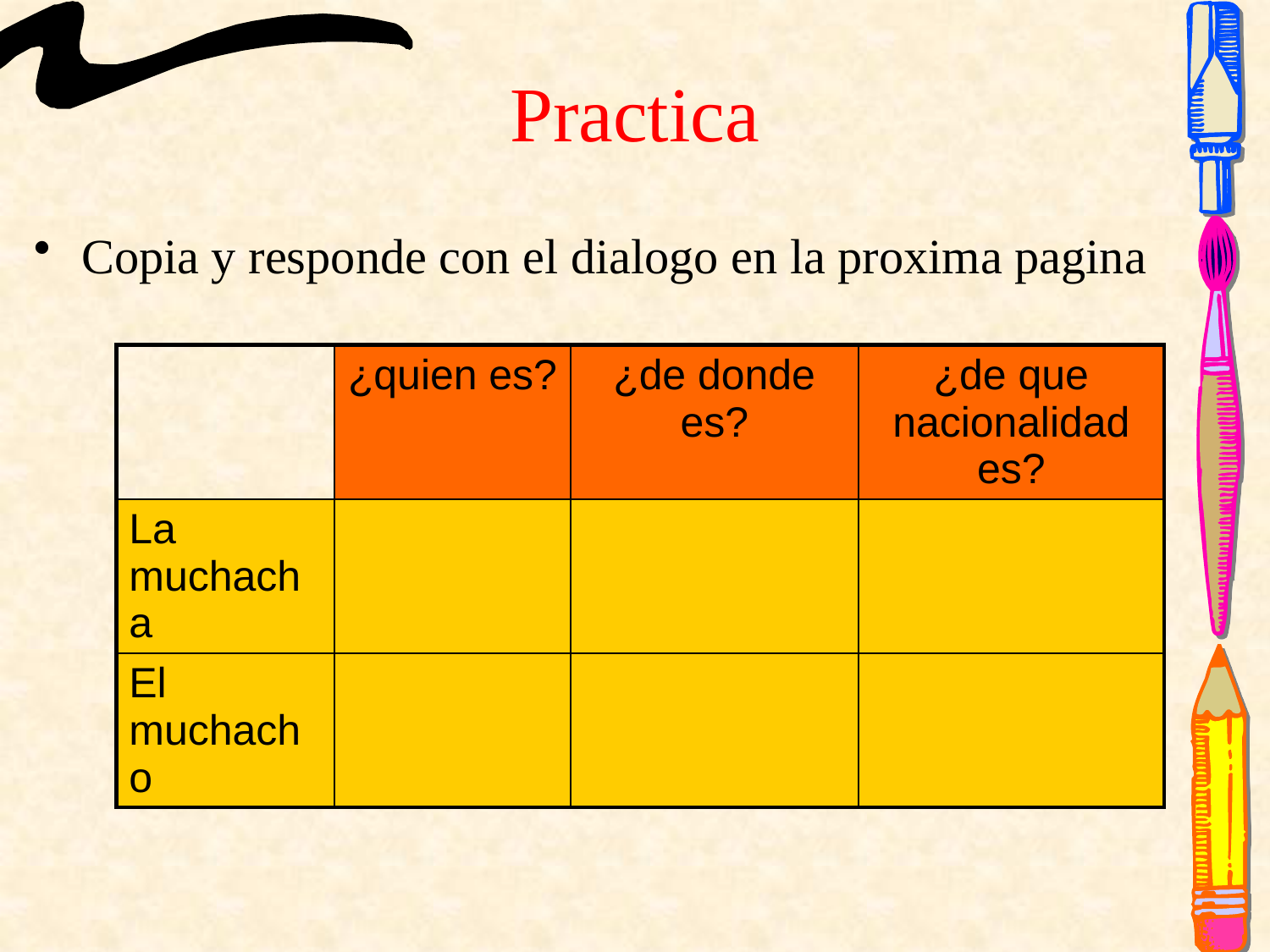

# Practica
Copia y responde con el dialogo en la proxima pagina
|  | ¿quien es? | ¿de donde es? | ¿de que nacionalidad es? |
| --- | --- | --- | --- |
| La muchacha |  |  |  |
| El muchacho |  |  |  |